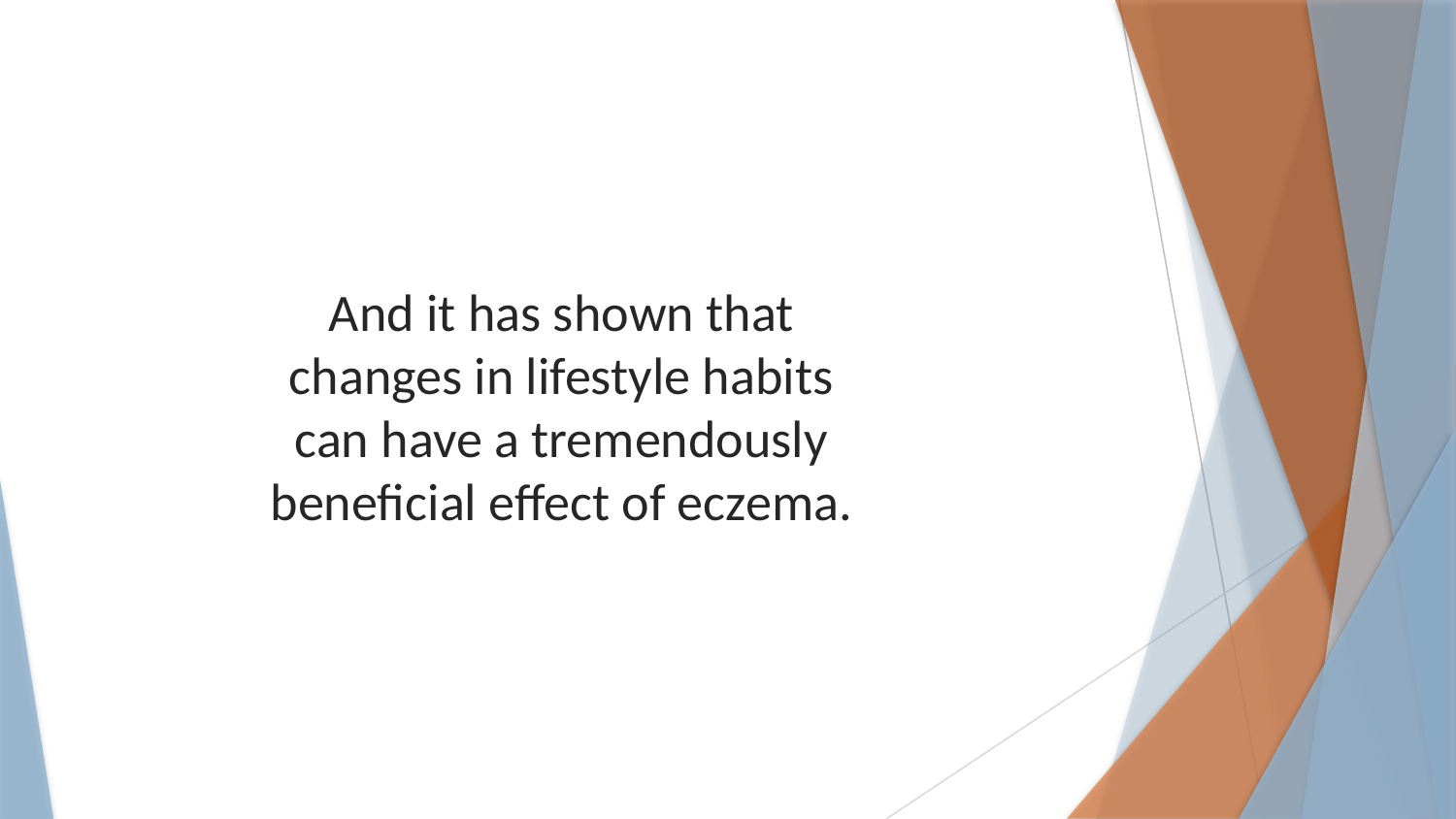

And it has shown that changes in lifestyle habits can have a tremendously beneficial effect of eczema.